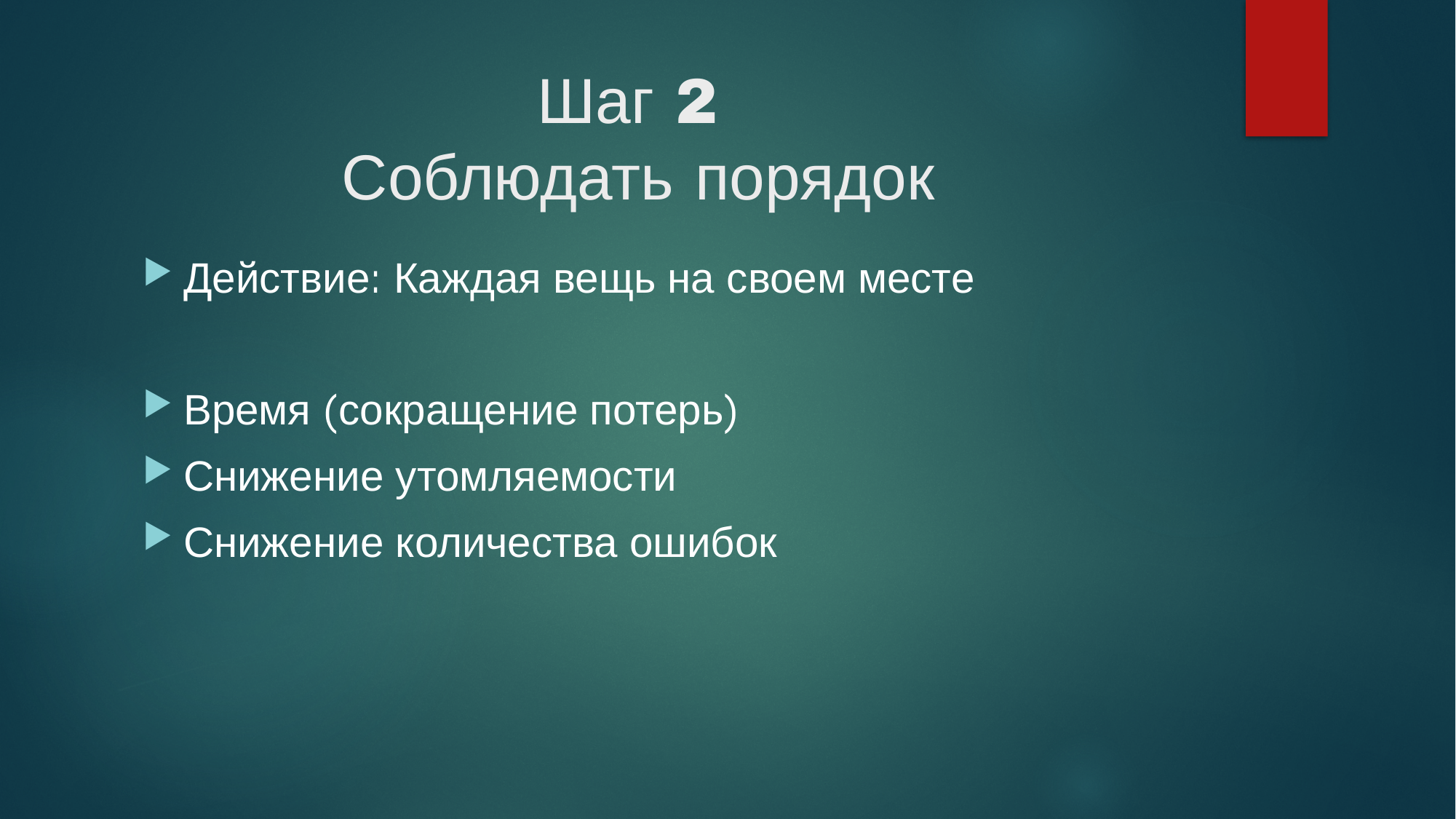

# Шаг 2 Соблюдать порядок
Действие: Каждая вещь на своем месте

Время (сокращение потерь)
Снижение утомляемости
Снижение количества ошибок